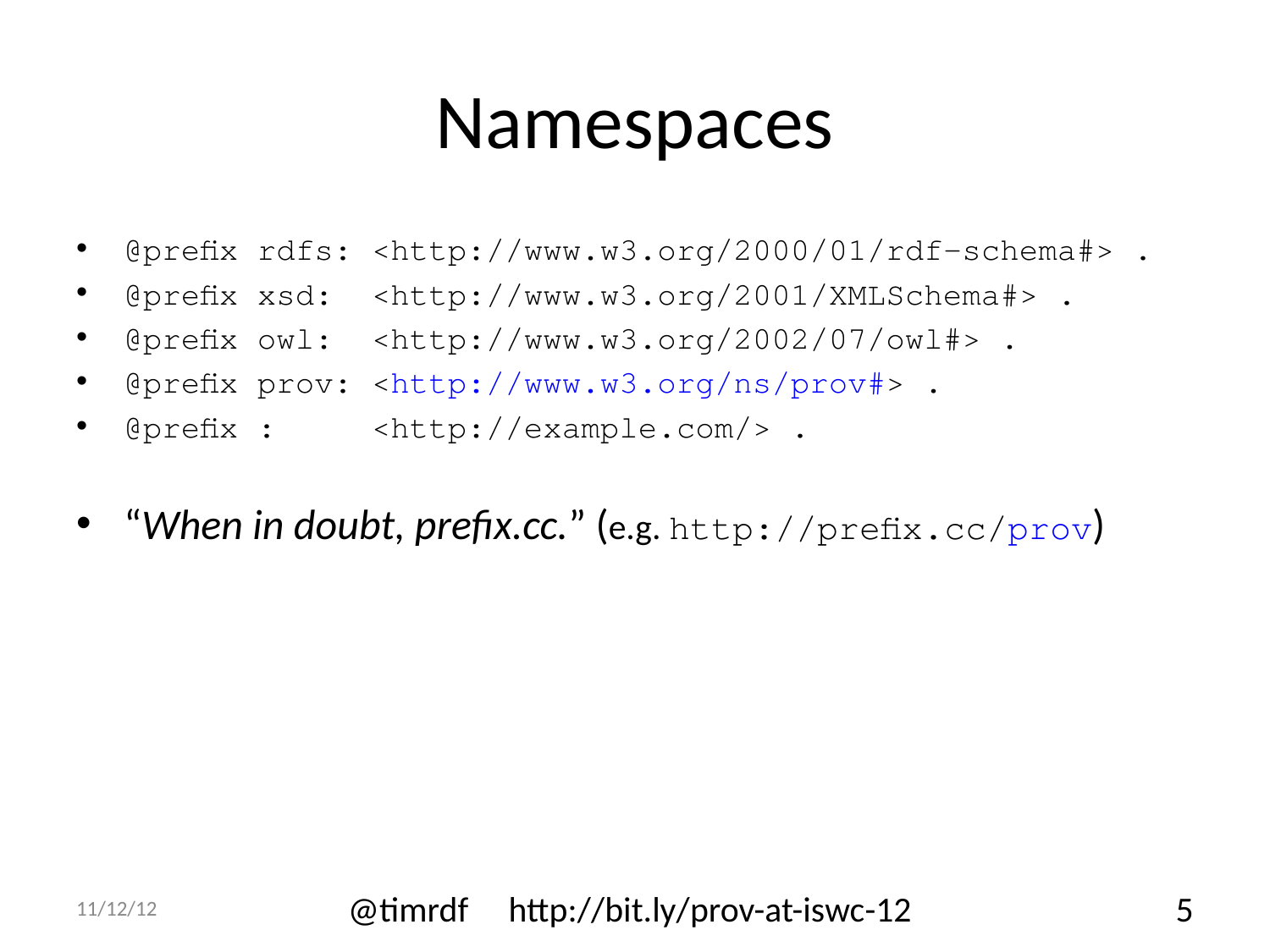

# Namespaces
@prefix rdfs: <http://www.w3.org/2000/01/rdf-schema#> .
@prefix xsd:  <http://www.w3.org/2001/XMLSchema#> .
@prefix owl:  <http://www.w3.org/2002/07/owl#> .
@prefix prov: <http://www.w3.org/ns/prov#> .
@prefix :     <http://example.com/> .

“When in doubt, prefix.cc.” (e.g. http://prefix.cc/prov)

11/12/12
@timrdf     http://bit.ly/prov-at-iswc-12
5